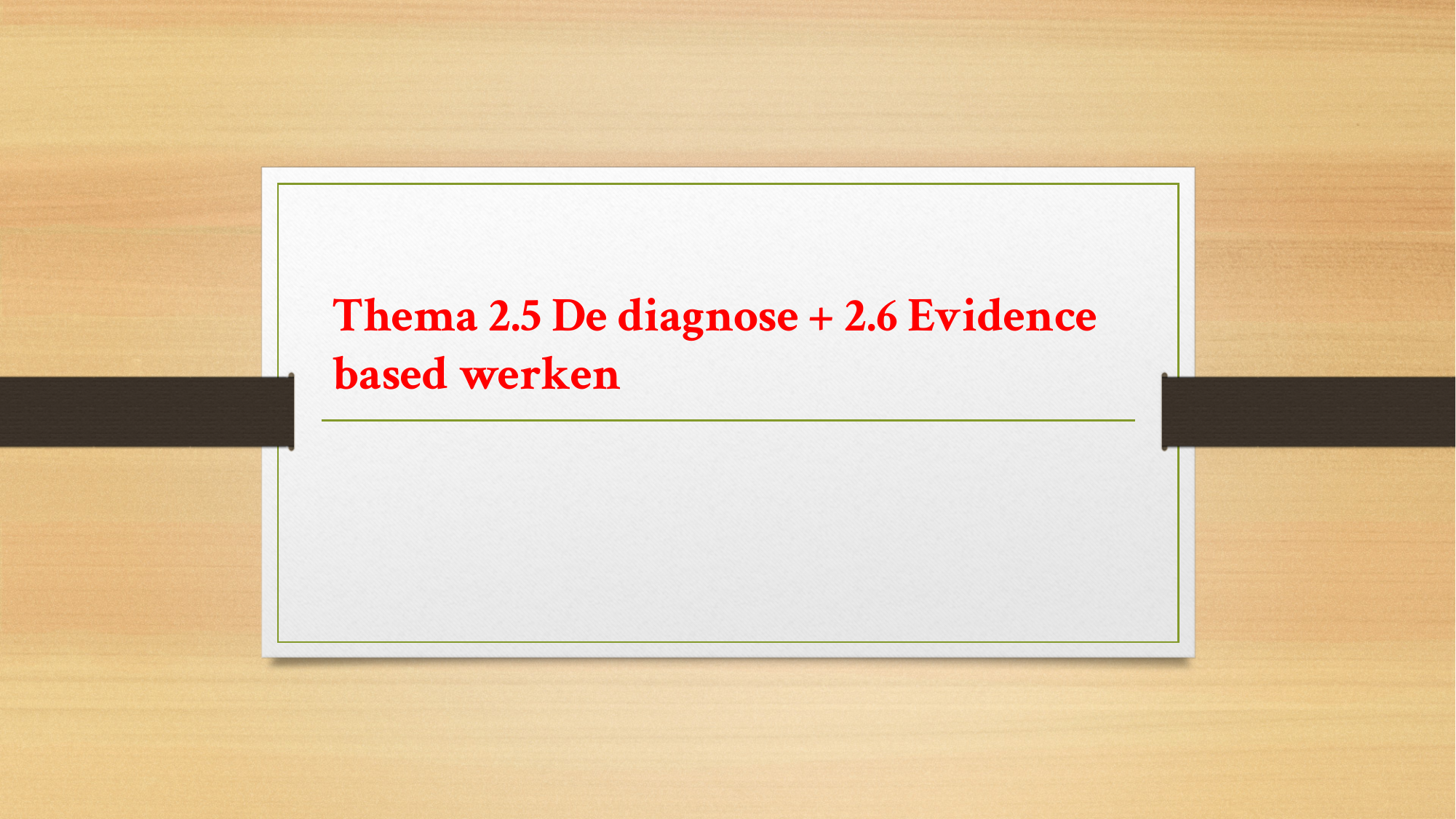

# Thema 2.5 De diagnose + 2.6 Evidence based werken